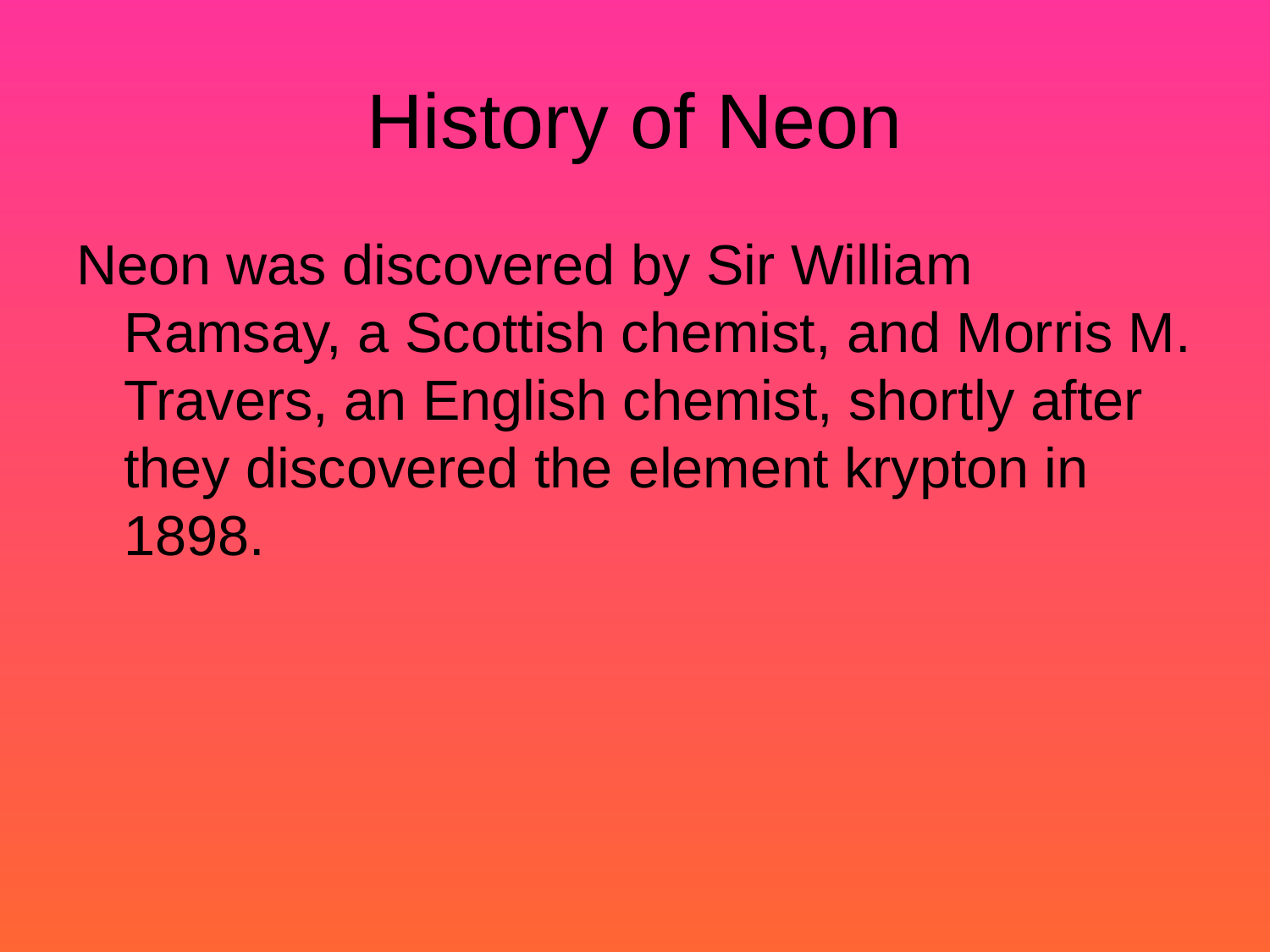

# History of Neon
Neon was discovered by Sir William Ramsay, a Scottish chemist, and Morris M. Travers, an English chemist, shortly after they discovered the element krypton in 1898.